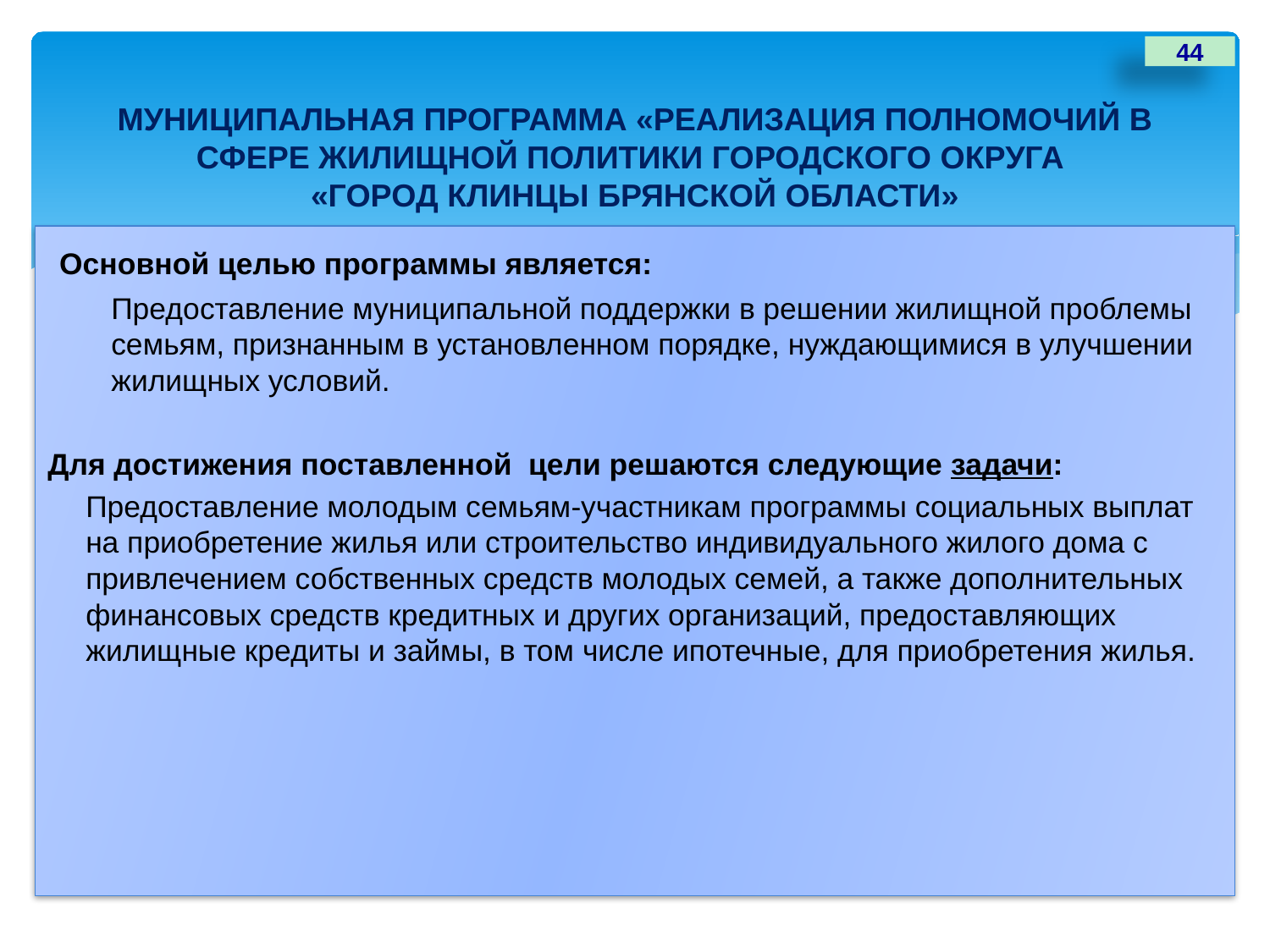

44
# МУНИЦИПАЛЬНАЯ ПРОГРАММА «РЕАЛИЗАЦИЯ ПОЛНОМОЧИЙ В СФЕРЕ ЖИЛИЩНОЙ ПОЛИТИКИ ГОРОДСКОГО ОКРУГА «ГОРОД КЛИНЦЫ БРЯНСКОЙ ОБЛАСТИ»
 Основной целью программы является:
	Предоставление муниципальной поддержки в решении жилищной проблемы семьям, признанным в установленном порядке, нуждающимися в улучшении жилищных условий.

Для достижения поставленной  цели решаются следующие задачи:
	Предоставление молодым семьям-участникам программы социальных выплат  на приобретение жилья или строительство индивидуального жилого дома с привлечением собственных средств молодых семей, а также дополнительных финансовых средств кредитных и других организаций, предоставляющих жилищные кредиты и займы, в том числе ипотечные, для приобретения жилья.